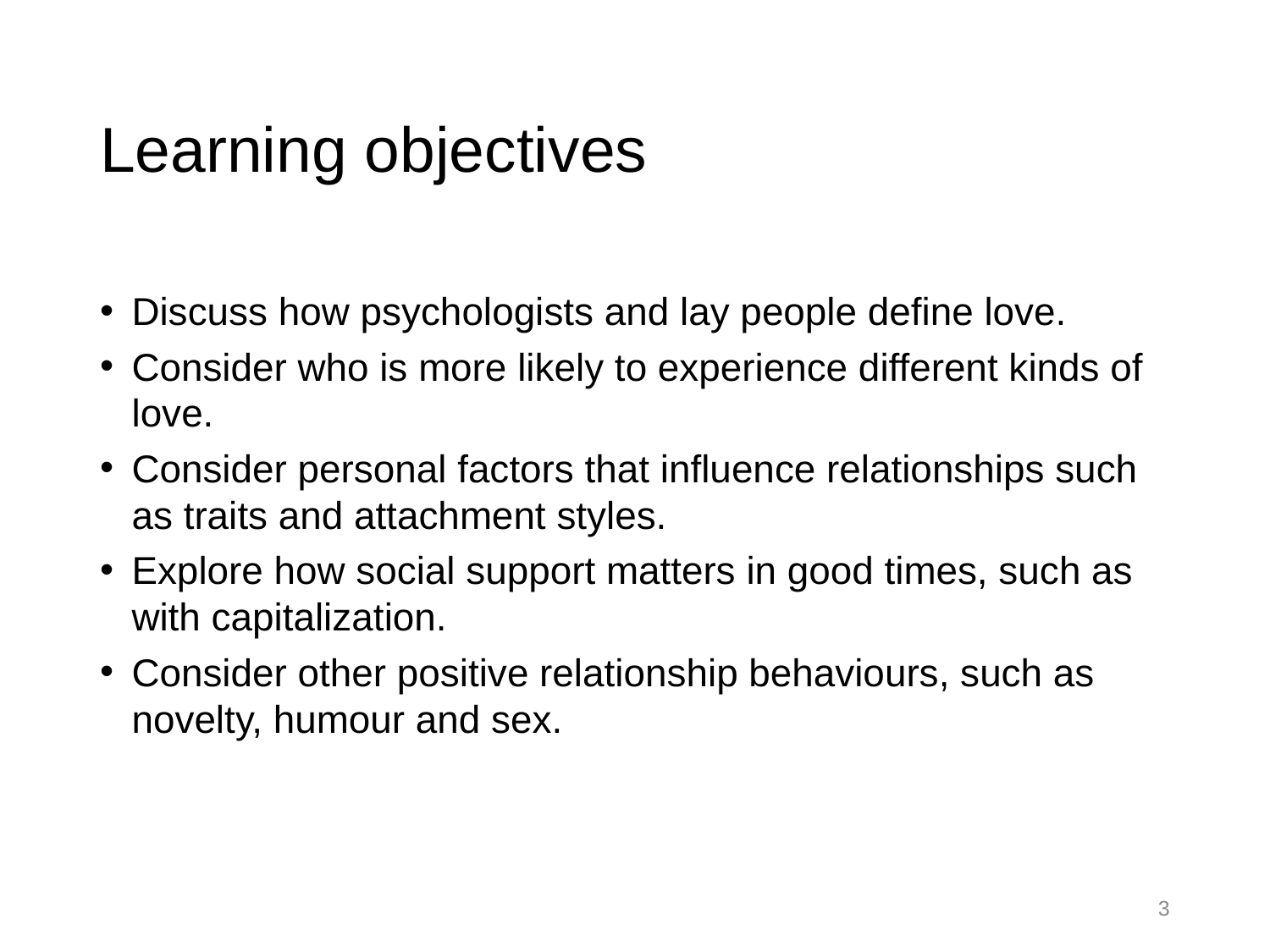

# Learning objectives
Discuss how psychologists and lay people define love.
Consider who is more likely to experience different kinds of love.
Consider personal factors that influence relationships such as traits and attachment styles.
Explore how social support matters in good times, such as with capitalization.
Consider other positive relationship behaviours, such as novelty, humour and sex.
3